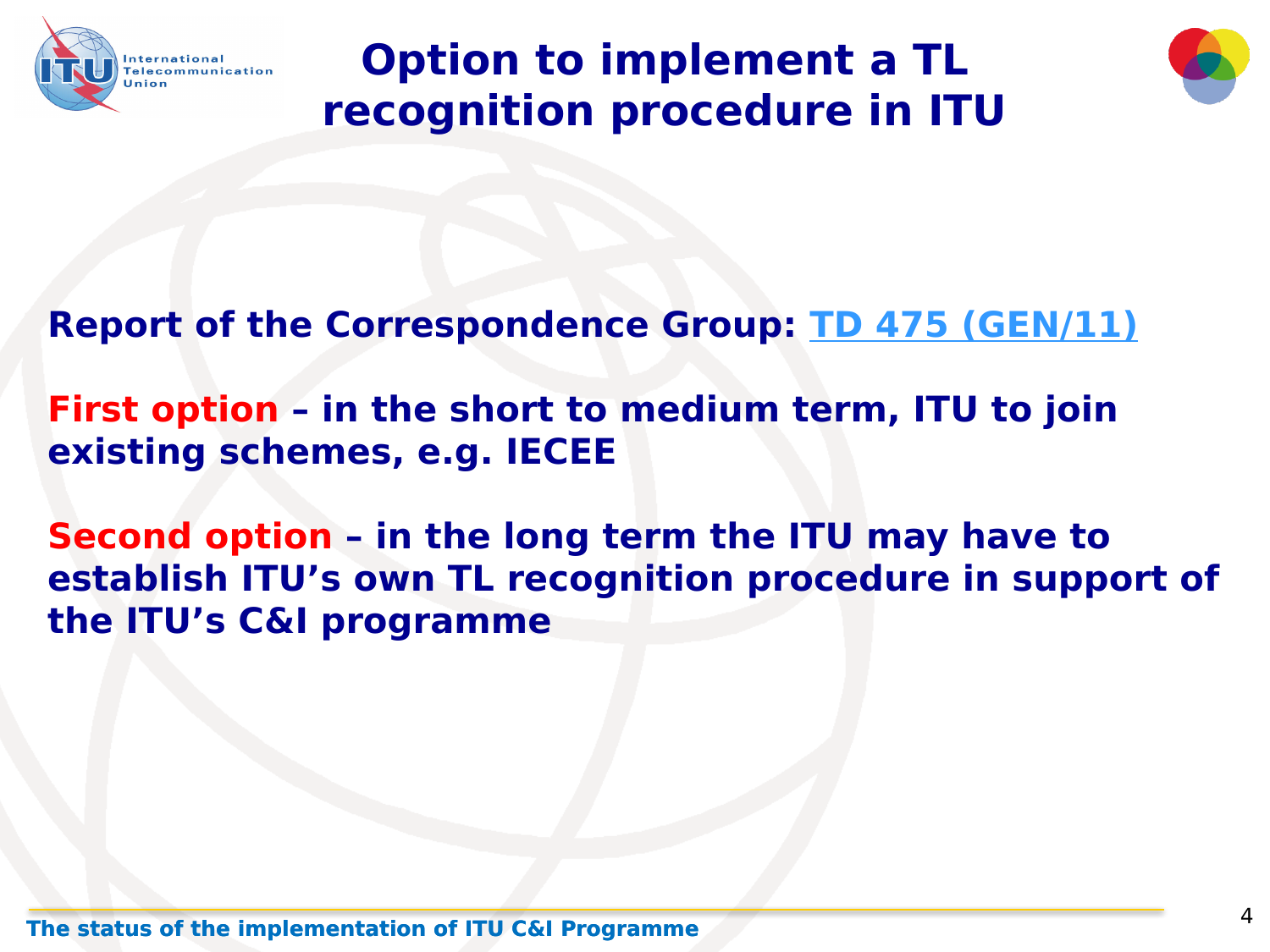

Option to implement a TL recognition procedure in ITU
Report of the Correspondence Group: TD 475 (GEN/11)
First option – in the short to medium term, ITU to join existing schemes, e.g. IECEE
Second option – in the long term the ITU may have to establish ITU’s own TL recognition procedure in support of the ITU’s C&I programme
4